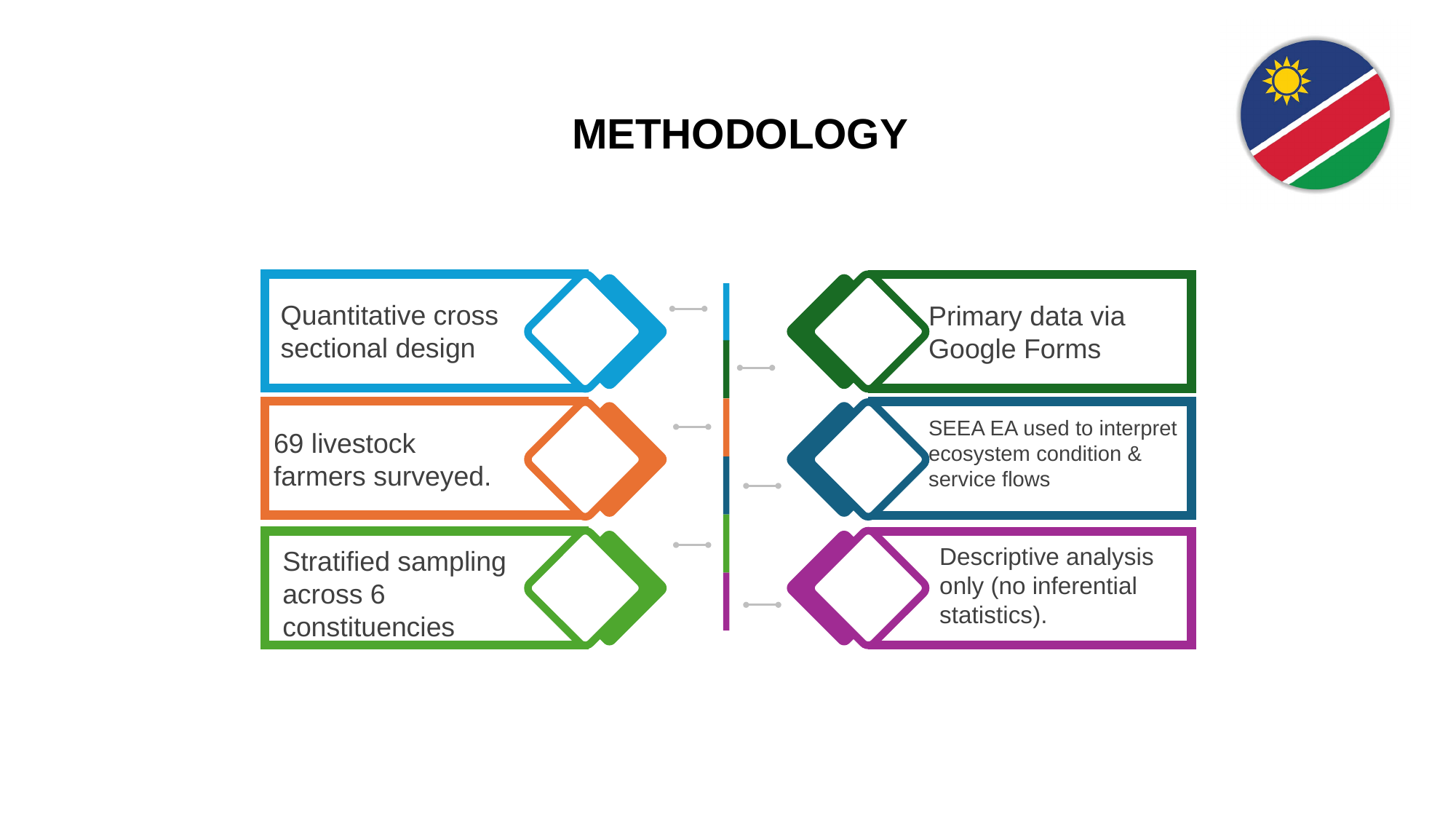

METHODOLOGY

Quantitative cross sectional design
Primary data via Google Forms

SEEA EA used to interpret ecosystem condition & service flows

69 livestock farmers surveyed.

Descriptive analysis only (no inferential statistics).
Stratified sampling across 6 constituencies